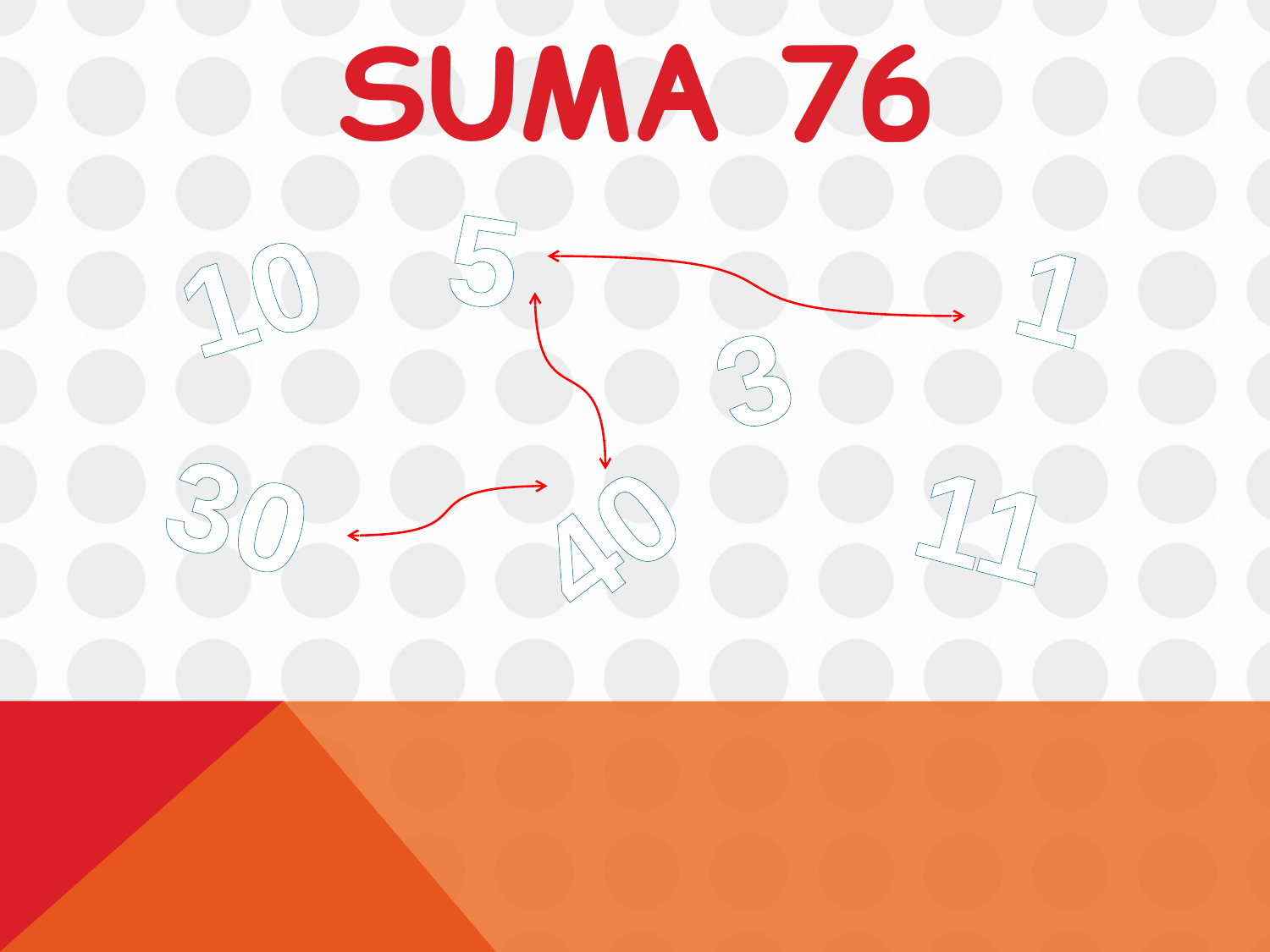

# Suma 76
5
10
1
3
30
11
40